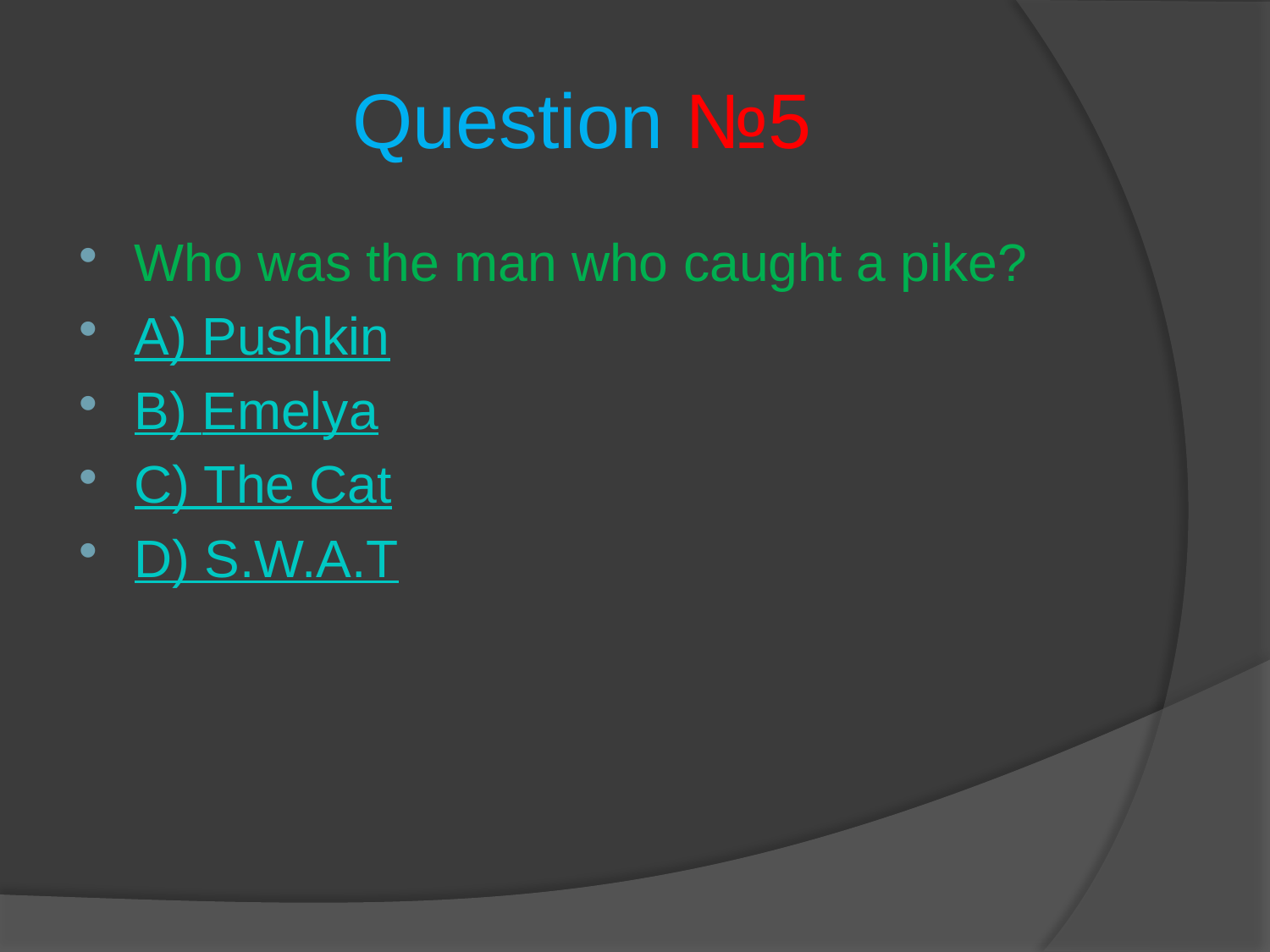

# Question №5
Who was the man who caught a pike?
A) Pushkin
B) Emelya
C) The Cat
D) S.W.A.T